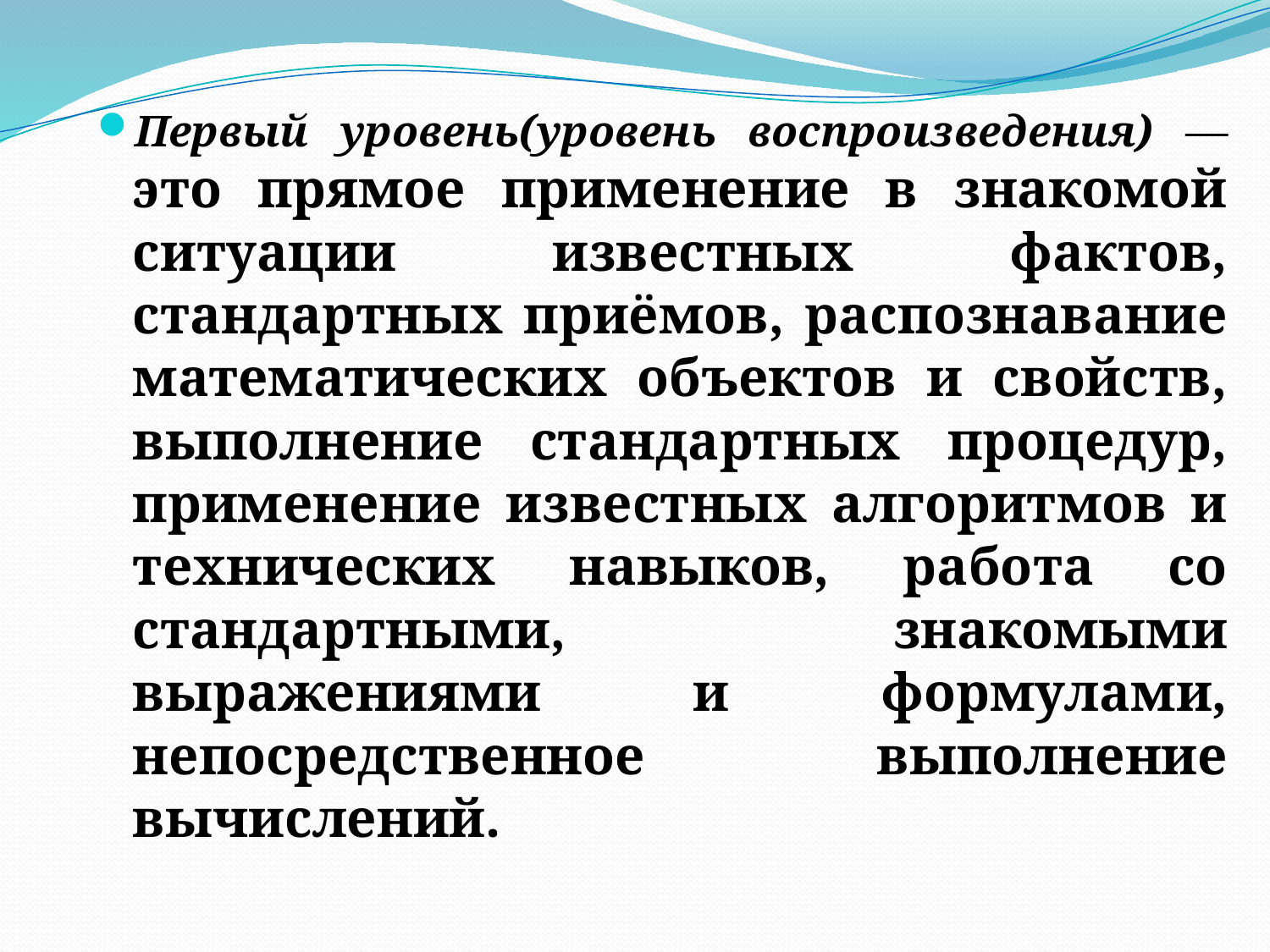

Первый уровень(уровень воспроизведения) —это прямое применение в знакомой ситуации известных фактов, стандартных приёмов, распознавание математических объектов и свойств, выполнение стандартных процедур, применение известных алгоритмов и технических навыков, работа со стандартными, знакомыми выражениями и формулами, непосредственное выполнение вычислений.
#